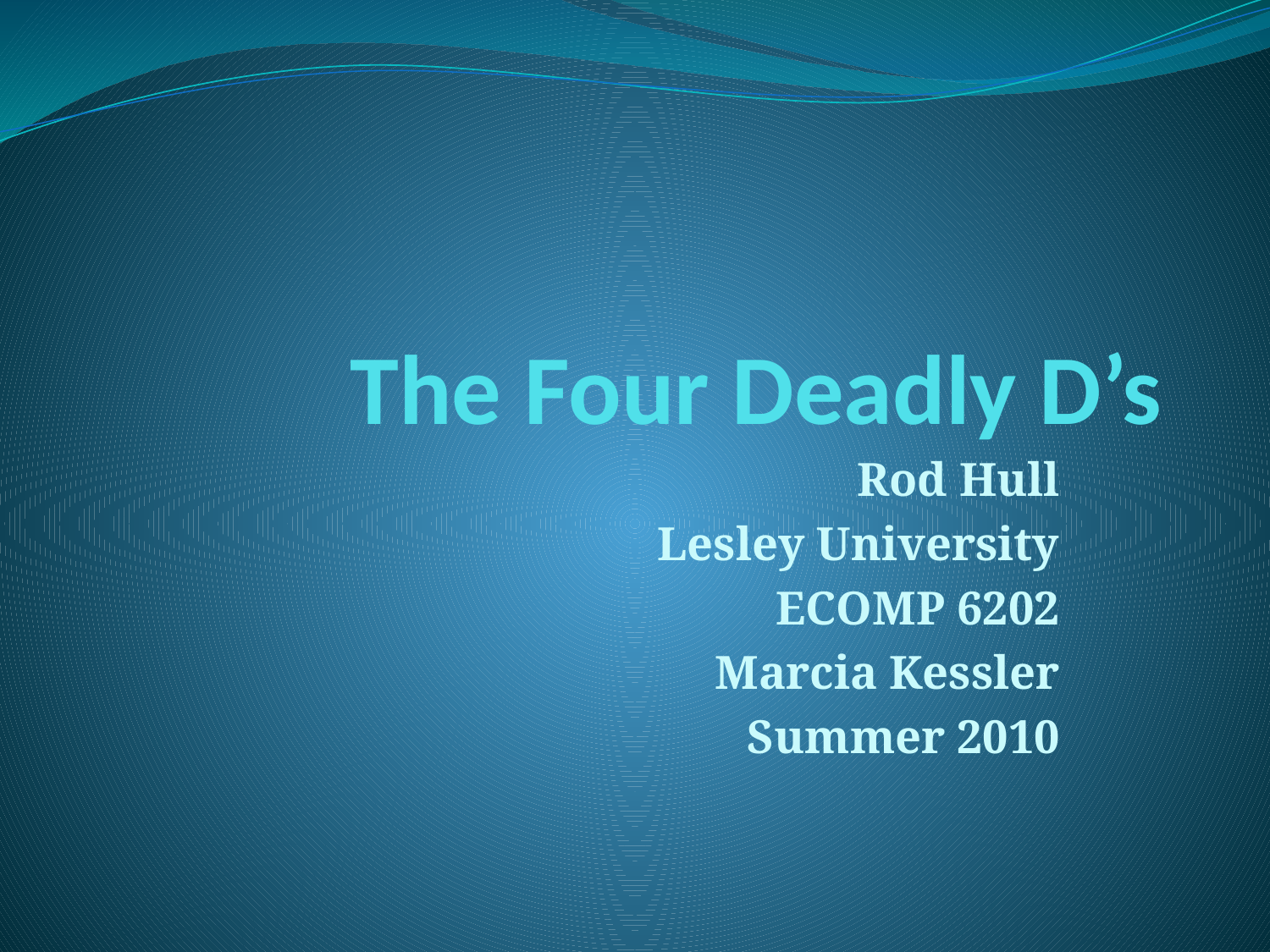

# The Four Deadly D’s
 Rod Hull
Lesley University
ECOMP 6202
Marcia Kessler
Summer 2010